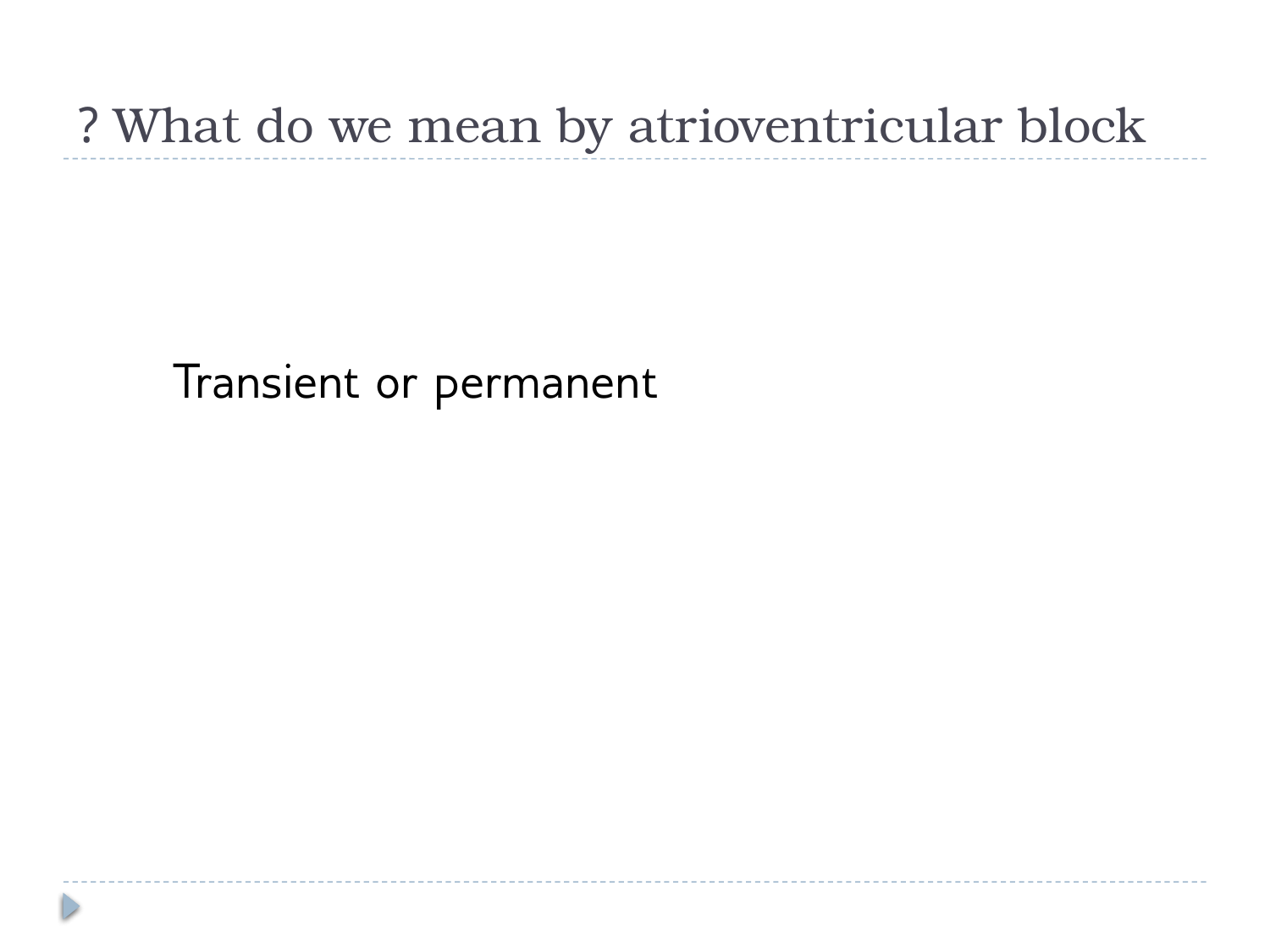

# What do we mean by atrioventricular block ?
Transient or permanent